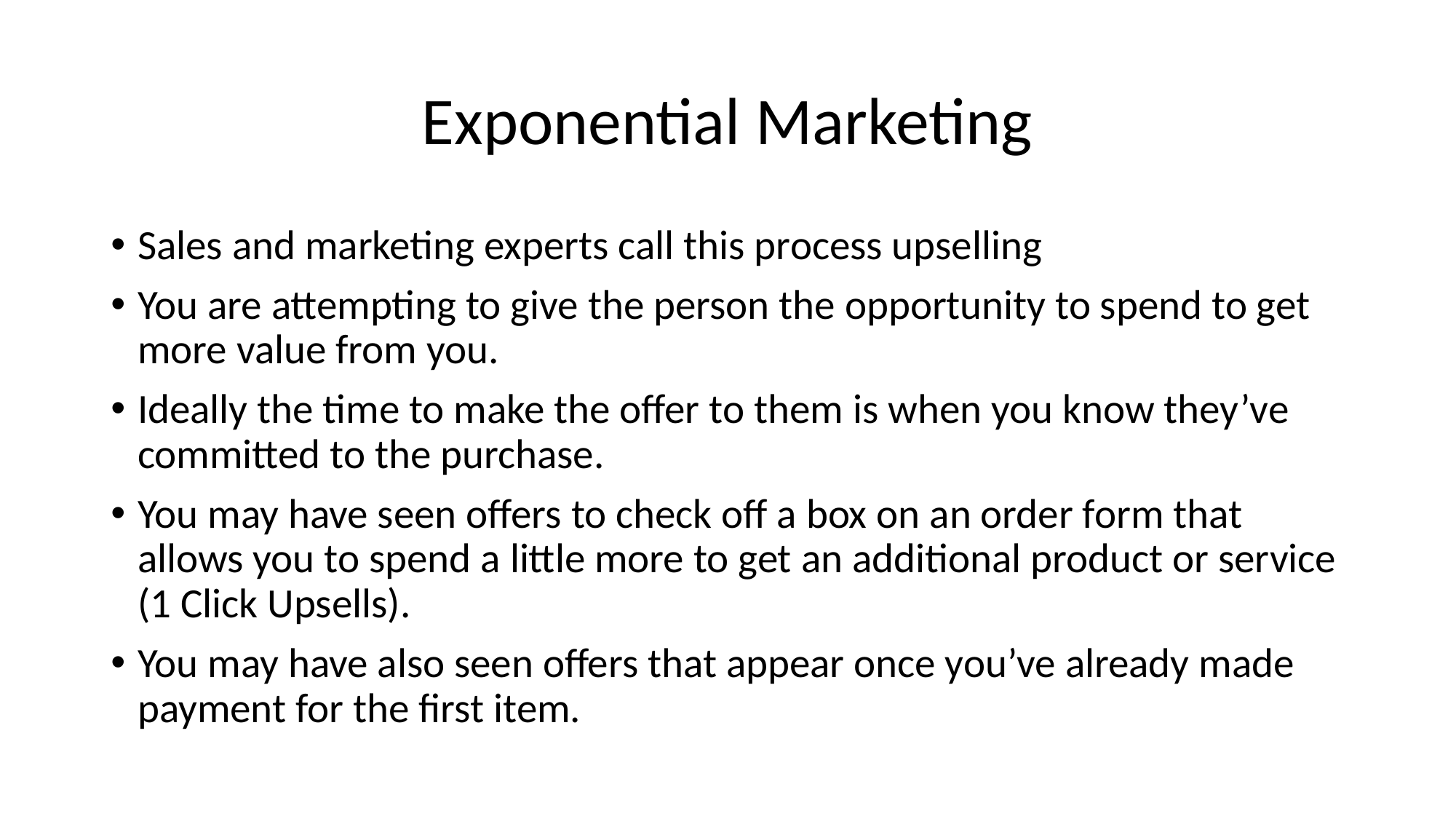

# Exponential Marketing
Sales and marketing experts call this process upselling
You are attempting to give the person the opportunity to spend to get more value from you.
Ideally the time to make the offer to them is when you know they’ve committed to the purchase.
You may have seen offers to check off a box on an order form that allows you to spend a little more to get an additional product or service (1 Click Upsells).
You may have also seen offers that appear once you’ve already made payment for the first item.